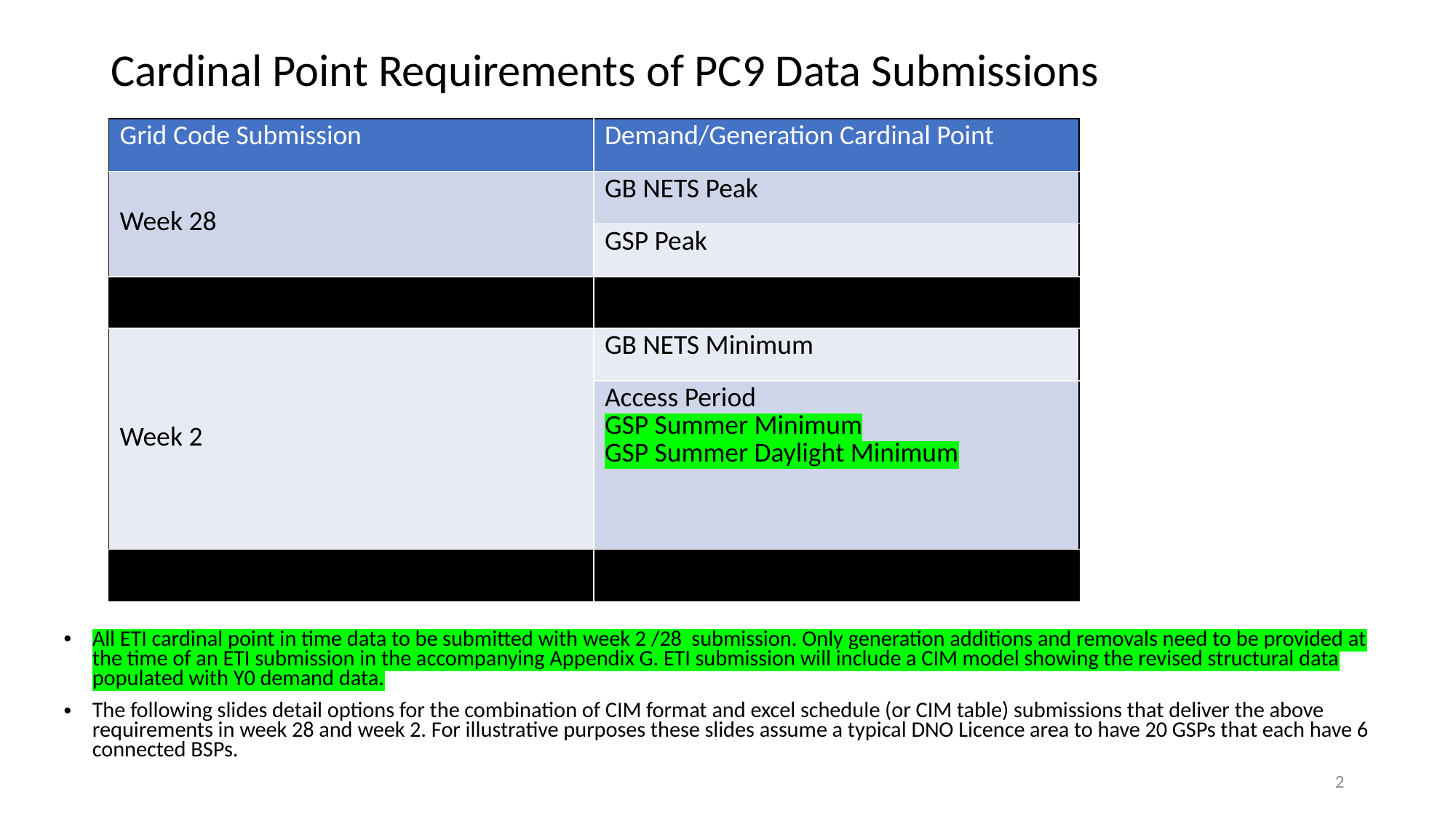

# Cardinal Point Requirements of PC9 Data Submissions
| Grid Code Submission | Demand/Generation Cardinal Point |
| --- | --- |
| Week 28 | GB NETS Peak |
|  | GSP Peak |
|  |  |
| Week 2 | GB NETS Minimum |
|  | Access Period GSP Summer Minimum GSP Summer Daylight Minimum |
|  |  |
All ETI cardinal point in time data to be submitted with week 2 /28  submission. Only generation additions and removals need to be provided at the time of an ETI submission in the accompanying Appendix G. ETI submission will include a CIM model showing the revised structural data populated with Y0 demand data.
The following slides detail options for the combination of CIM format and excel schedule (or CIM table) submissions that deliver the above requirements in week 28 and week 2. For illustrative purposes these slides assume a typical DNO Licence area to have 20 GSPs that each have 6 connected BSPs.
2